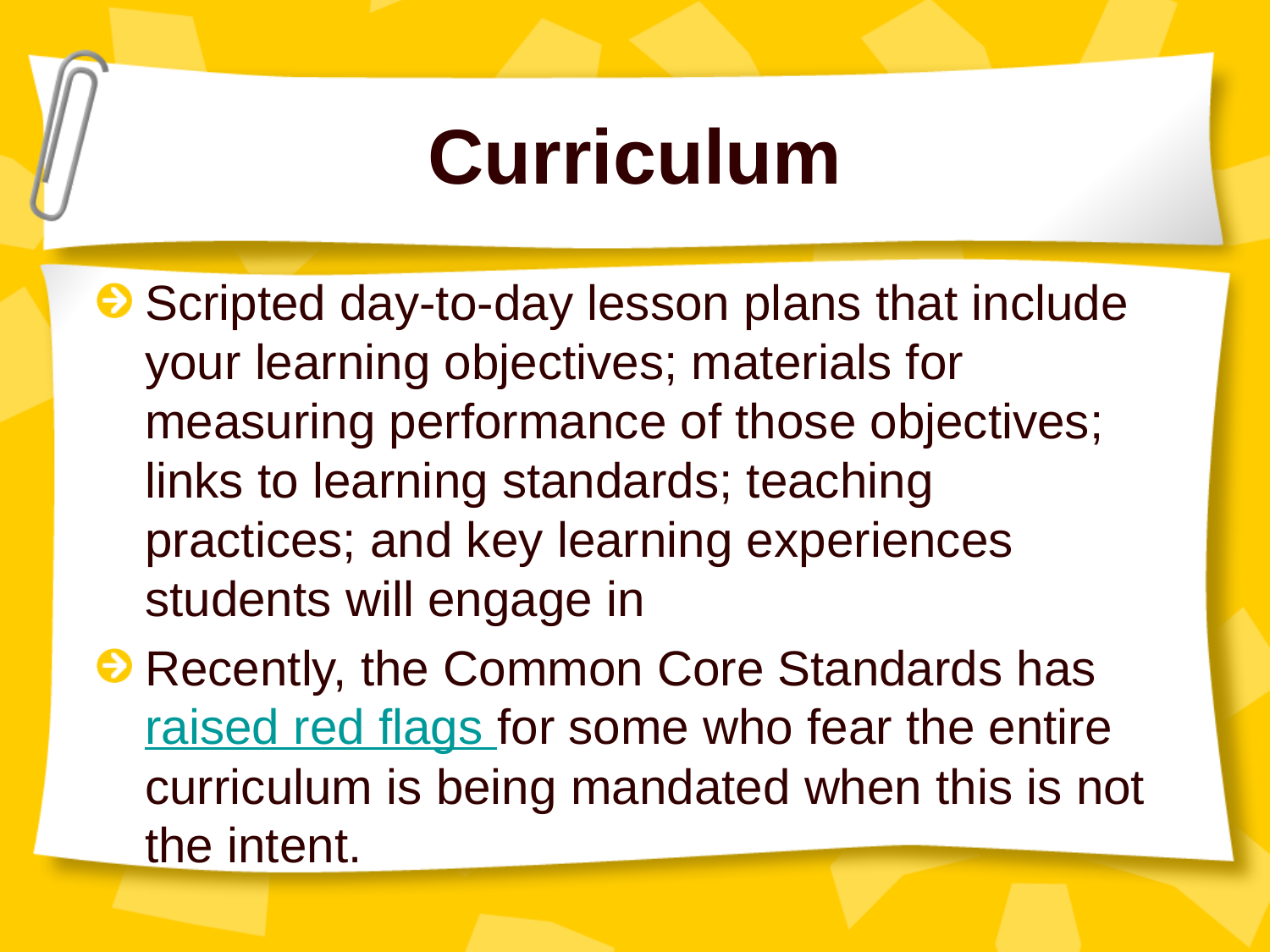

# Curriculum
Scripted day-to-day lesson plans that include your learning objectives; materials for measuring performance of those objectives; links to learning standards; teaching practices; and key learning experiences students will engage in
Recently, the Common Core Standards has raised red flags for some who fear the entire curriculum is being mandated when this is not the intent.